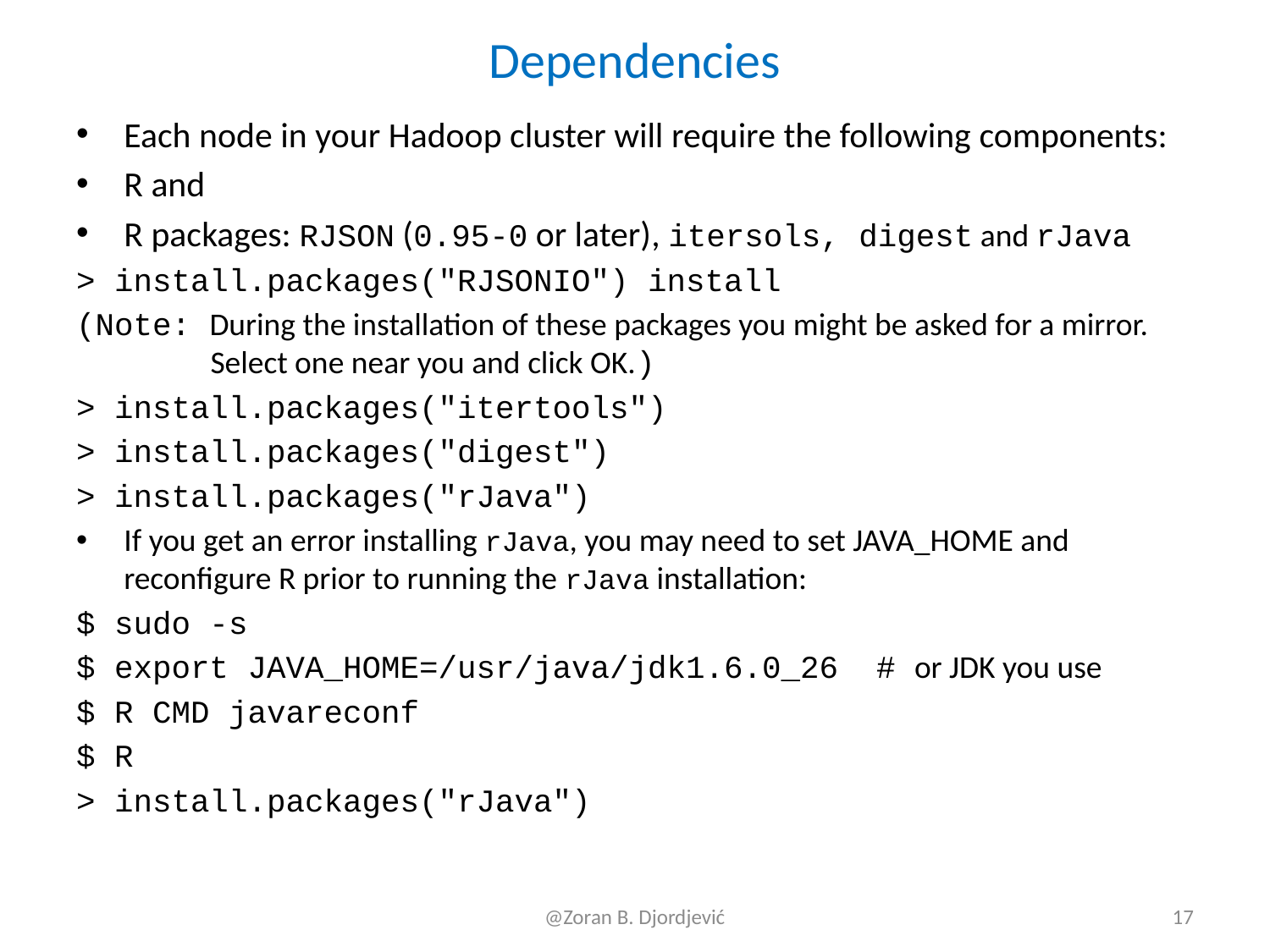

# Dependencies
Each node in your Hadoop cluster will require the following components:
R and
R packages: RJSON (0.95-0 or later), itersols, digest and rJava
> install.packages("RJSONIO") install
(Note: During the installation of these packages you might be asked for a mirror.   	 Select one near you and click OK.)
> install.packages("itertools")
> install.packages("digest")
> install.packages("rJava")
If you get an error installing rJava, you may need to set JAVA_HOME and reconfigure R prior to running the rJava installation:
$ sudo -s
$ export JAVA_HOME=/usr/java/jdk1.6.0_26  # or JDK you use
$ R CMD javareconf
$ R
> install.packages("rJava")
@Zoran B. Djordjević
17